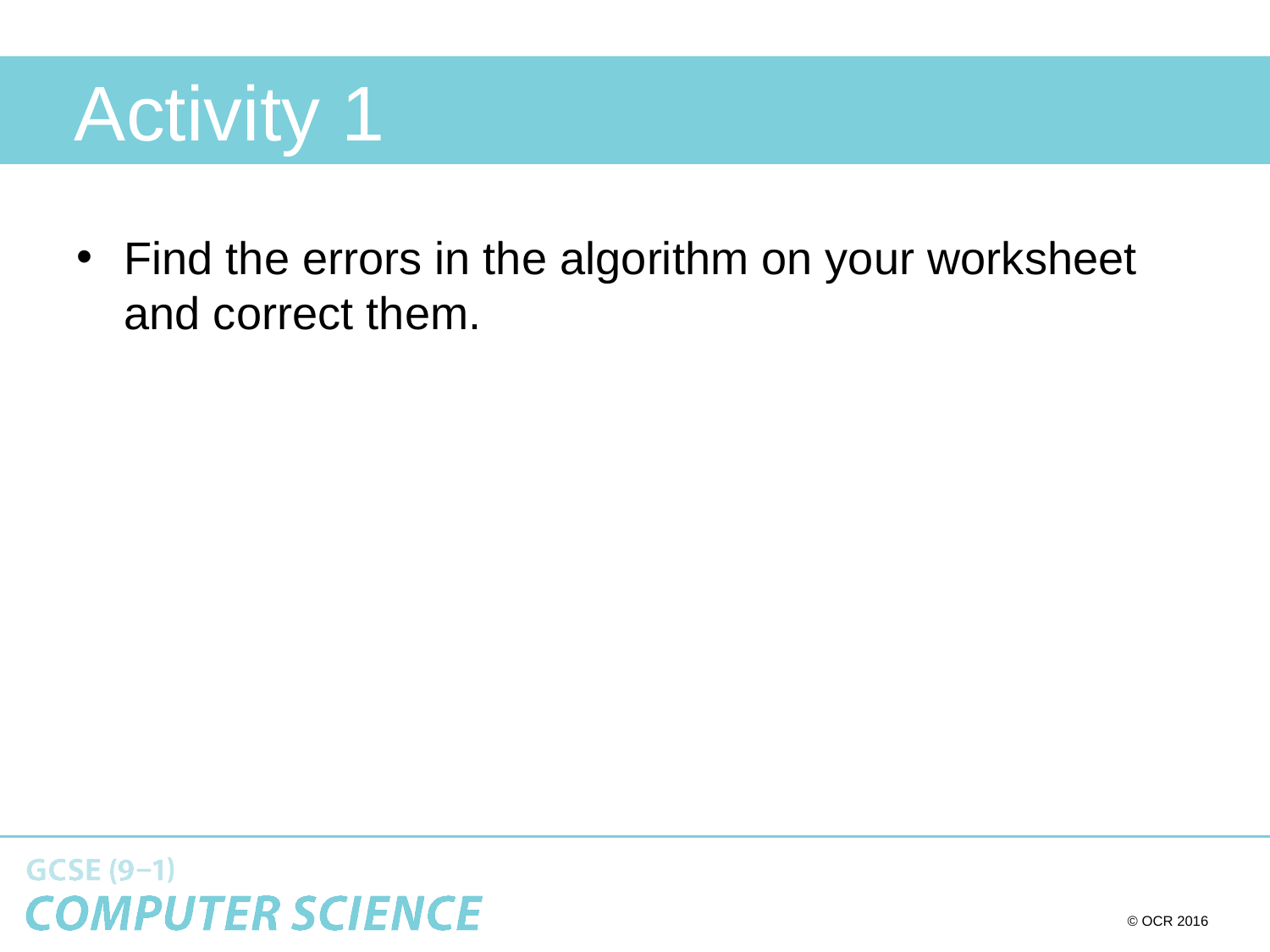

# Activity 1
Find the errors in the algorithm on your worksheet and correct them.